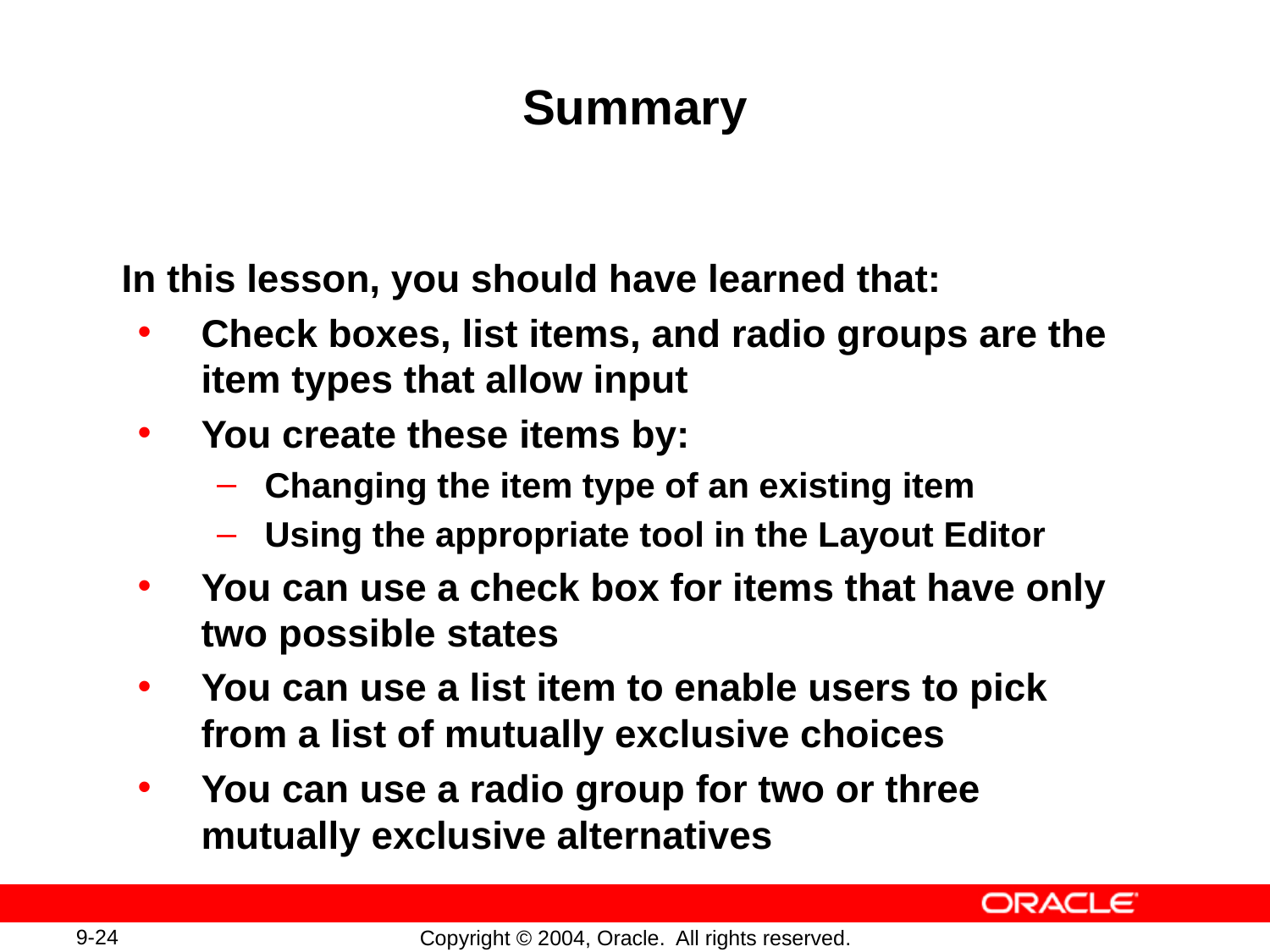

# Summary
In this lesson, you should have learned that:
Check boxes, list items, and radio groups are the item types that allow input
You create these items by:
Changing the item type of an existing item
Using the appropriate tool in the Layout Editor
You can use a check box for items that have only two possible states
You can use a list item to enable users to pick from a list of mutually exclusive choices
You can use a radio group for two or three mutually exclusive alternatives